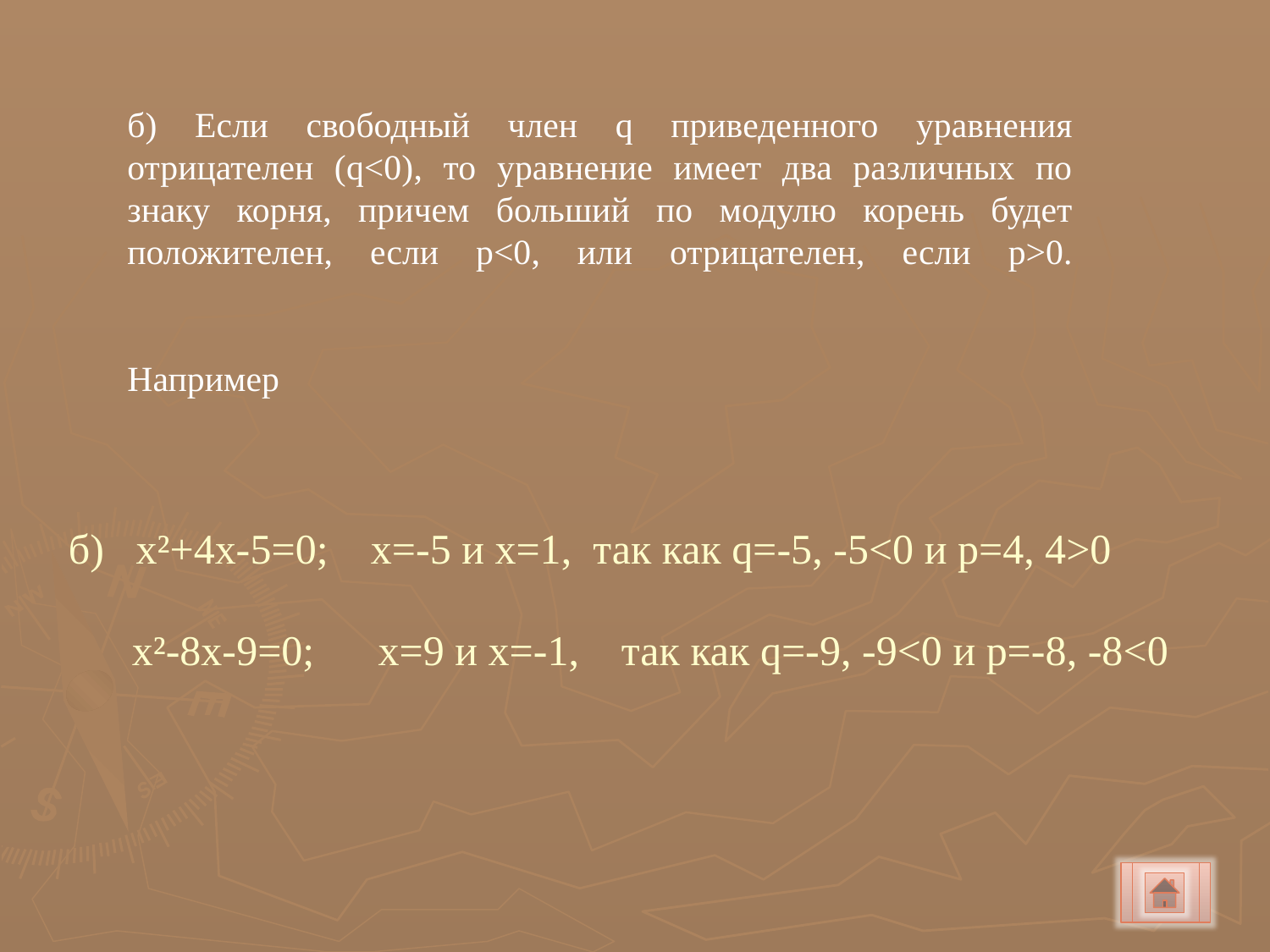

б) Если свободный член q приведенного уравнения отрицателен (q<0), то уравнение имеет два различных по знаку корня, причем больший по модулю корень будет положителен, если p<0, или отрицателен, если p>0.
Например
б)   x²+4x-5=0;    x=-5 и x=1,  так как q=-5, -5<0 и p=4, 4>0
      x²-8x-9=0;      x=9 и x=-1,    так как q=-9, -9<0 и p=-8, -8<0